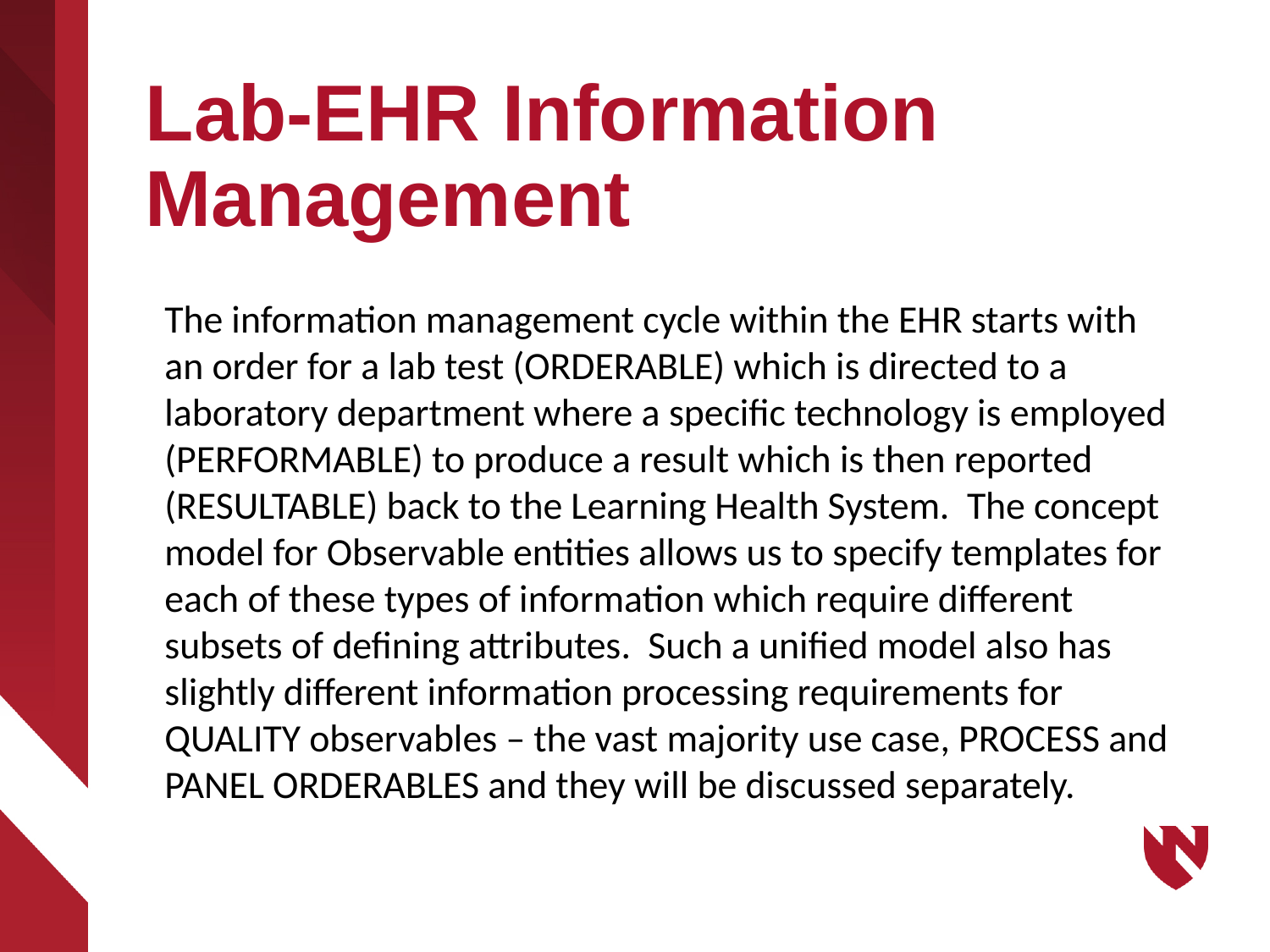

# Lab-EHR Information Management
The information management cycle within the EHR starts with an order for a lab test (ORDERABLE) which is directed to a laboratory department where a specific technology is employed (PERFORMABLE) to produce a result which is then reported (RESULTABLE) back to the Learning Health System.  The concept model for Observable entities allows us to specify templates for each of these types of information which require different subsets of defining attributes.  Such a unified model also has slightly different information processing requirements for QUALITY observables – the vast majority use case, PROCESS and PANEL ORDERABLES and they will be discussed separately.